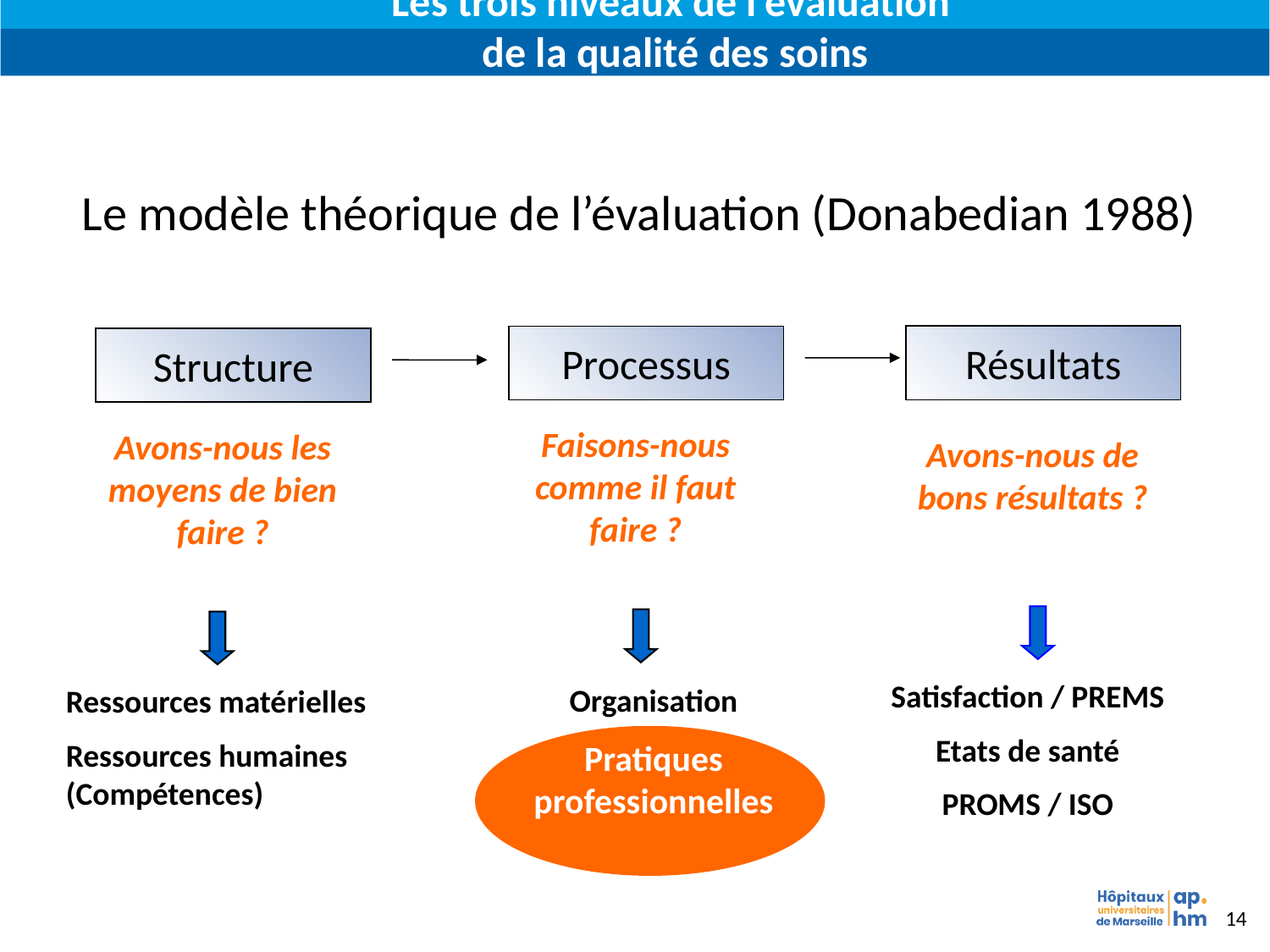

Les trois niveaux de l’évaluation
de la qualité des soins
Le modèle théorique de l’évaluation (Donabedian 1988)

Résultats
Avons-nous de bons résultats ?

Satisfaction / PREMS
Etats de santé
PROMS / ISO
Processus
Faisons-nous comme il faut faire ?

Organisation
Pratiques professionnelles

Structure
Avons-nous les moyens de bien faire ?

Ressources matérielles
Ressources humaines (Compétences)

14